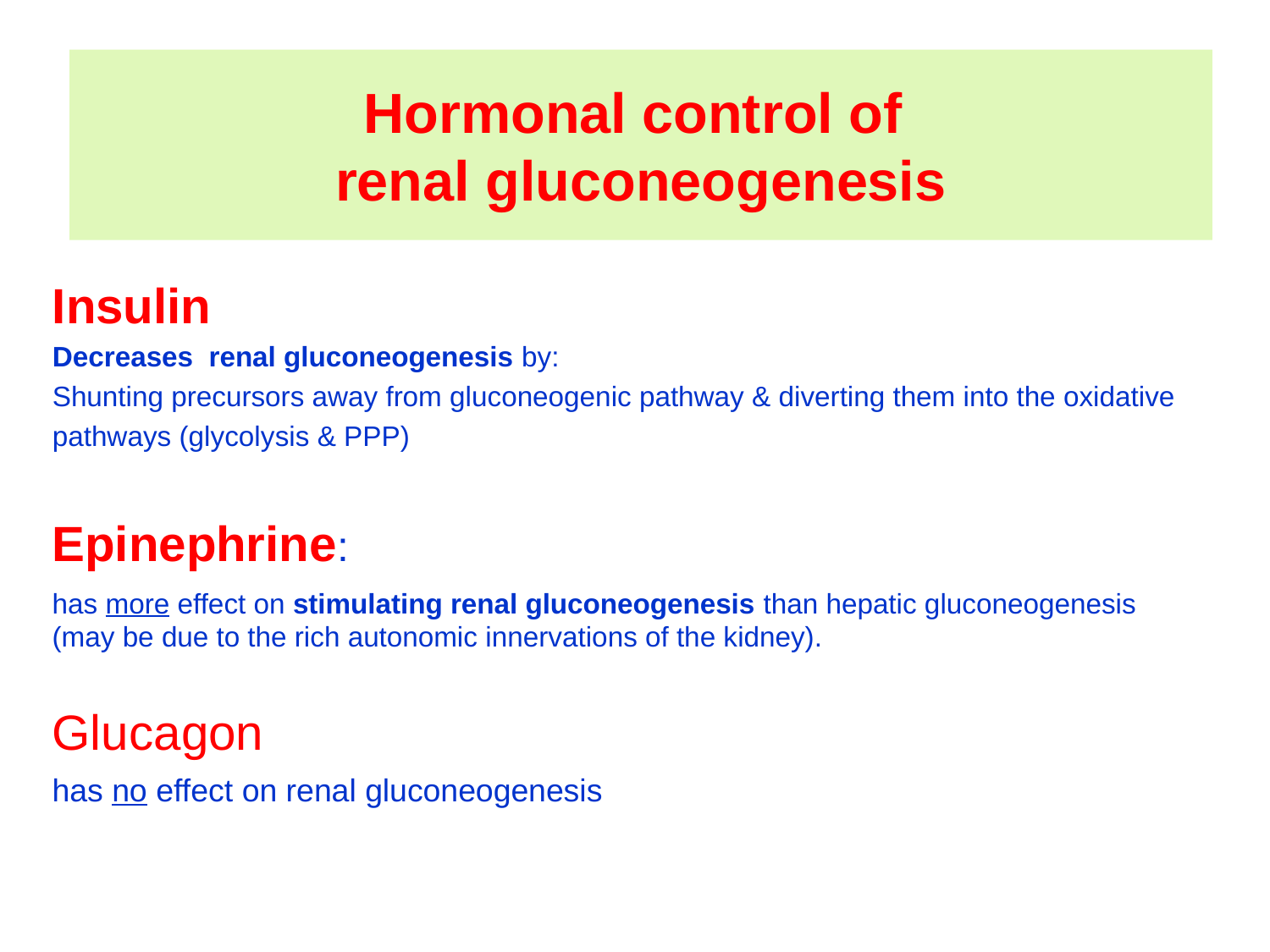

# Hormonal control of renal gluconeogenesis
Insulin
Decreases  renal gluconeogenesis by:
Shunting precursors away from gluconeogenic pathway & diverting them into the oxidative
pathways (glycolysis & PPP)

Epinephrine:
has more effect on stimulating renal gluconeogenesis than hepatic gluconeogenesis (may be due to the rich autonomic innervations of the kidney).
Glucagon
has no effect on renal gluconeogenesis